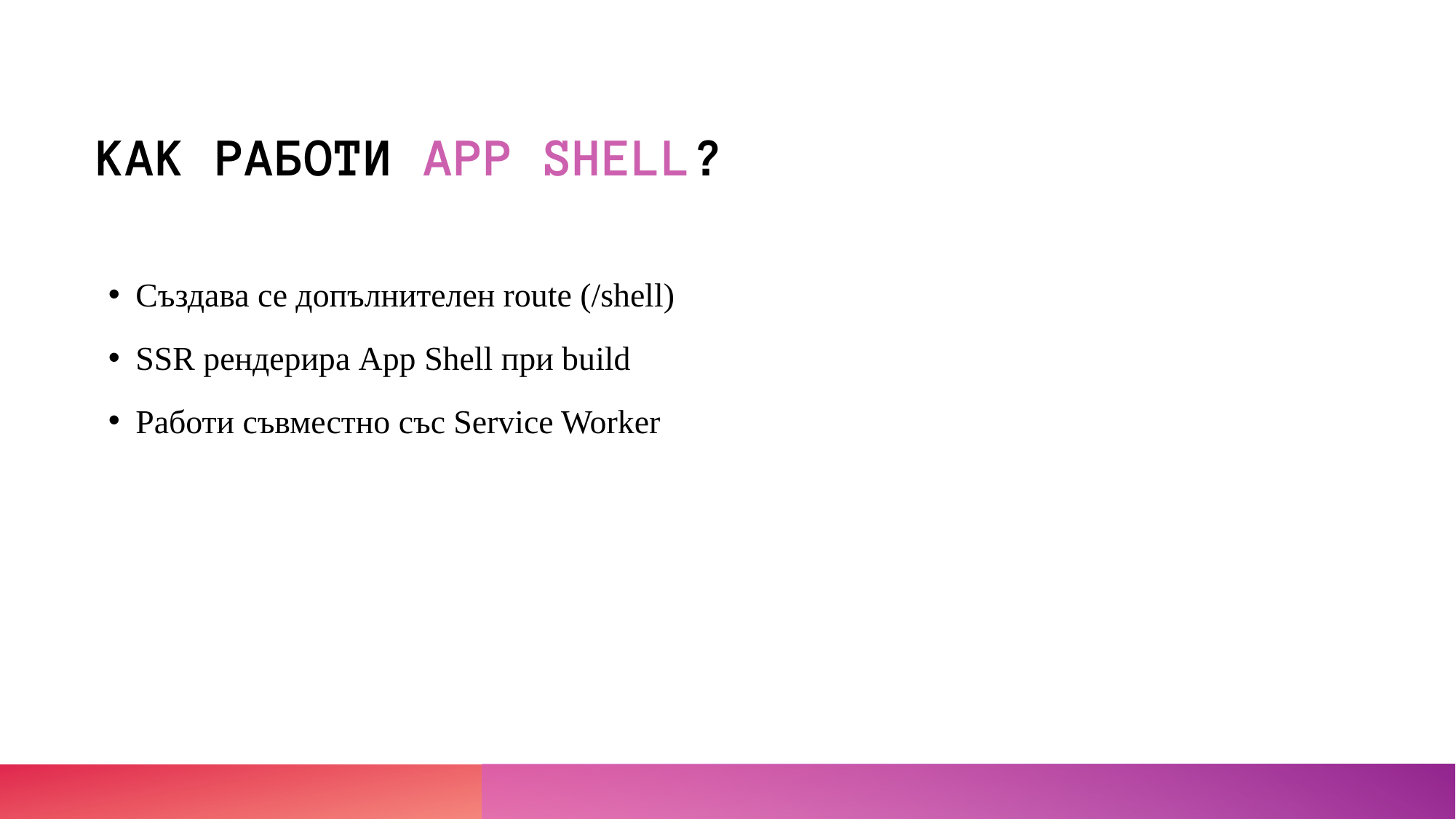

# КАК РАБОТИ APP SHELL?
Създава се допълнителен route (/shell)
SSR рендерира App Shell при build
Работи съвместно със Service Worker